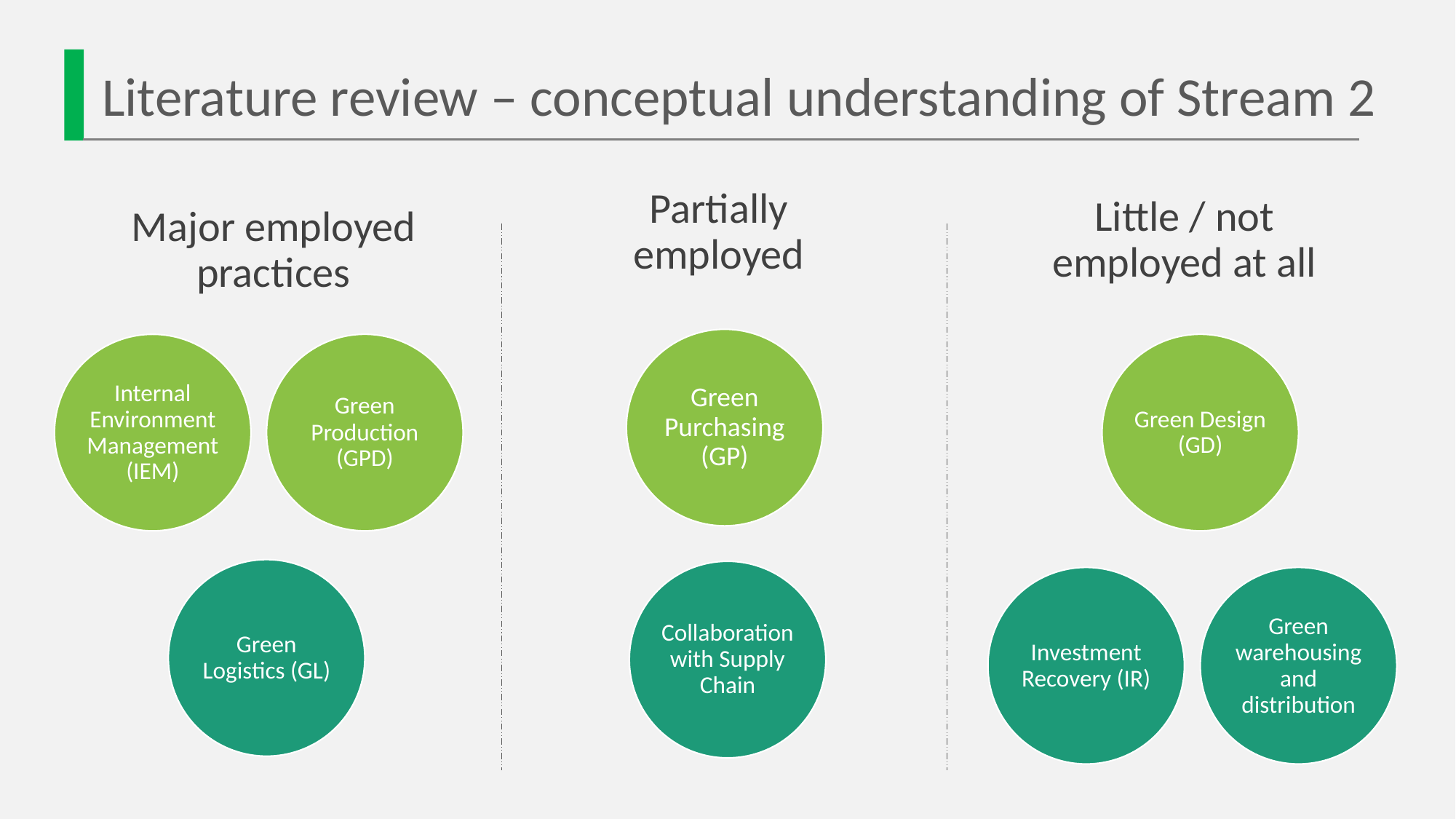

Literature review – conceptual understanding of Stream 2

Major employed practices
Partially employed
Little / not employed at all

Green Purchasing (GP)

Green Production (GPD)

Green Design (GD)

Internal Environment Management (IEM)

Green Logistics (GL)

Collaboration with Supply Chain

Investment Recovery (IR)

Green warehousing and distribution